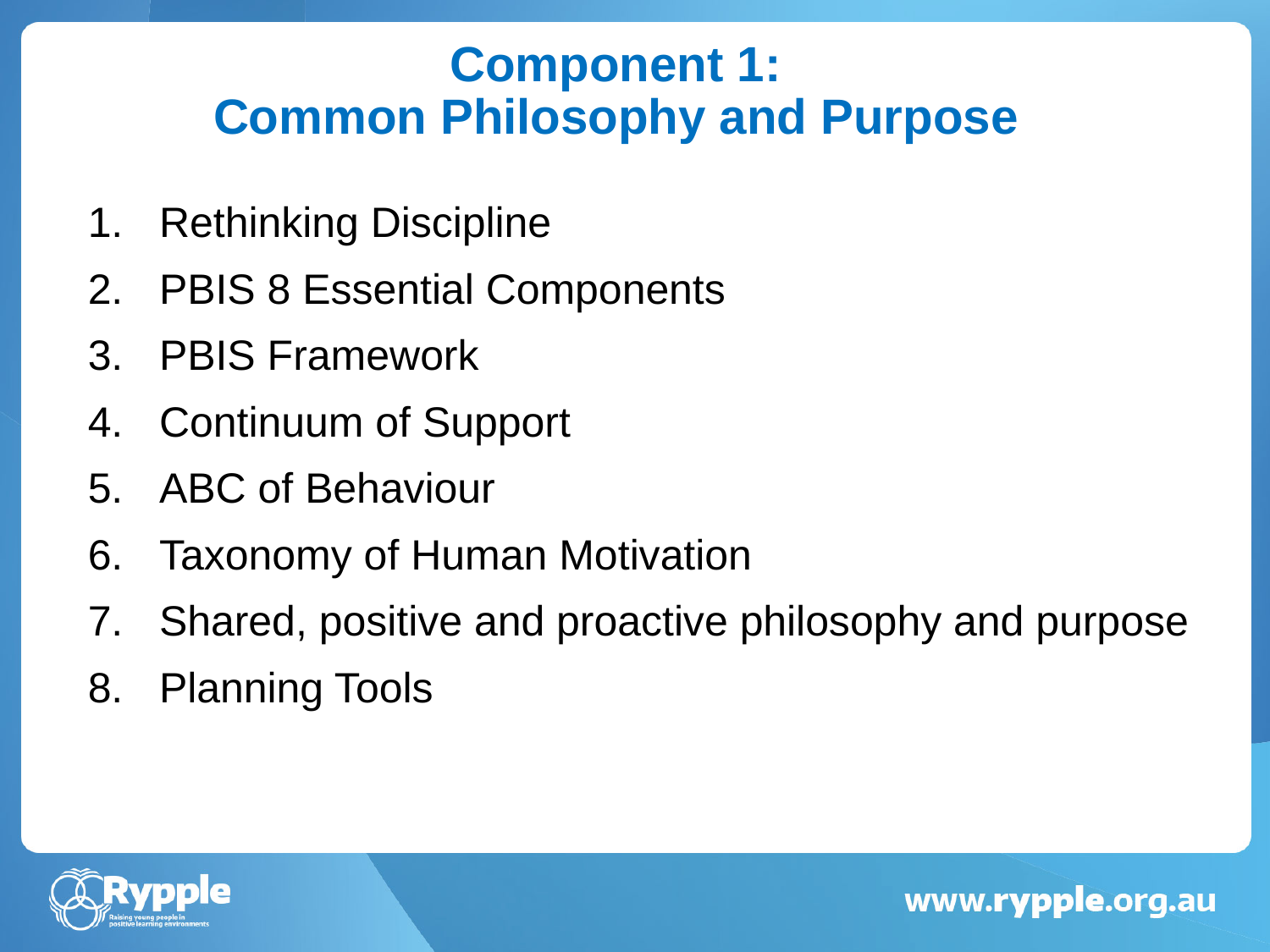

# Component 1: Common Philosophy and Purpose
Rethinking Discipline
PBIS 8 Essential Components
PBIS Framework
Continuum of Support
ABC of Behaviour
Taxonomy of Human Motivation
Shared, positive and proactive philosophy and purpose
Planning Tools